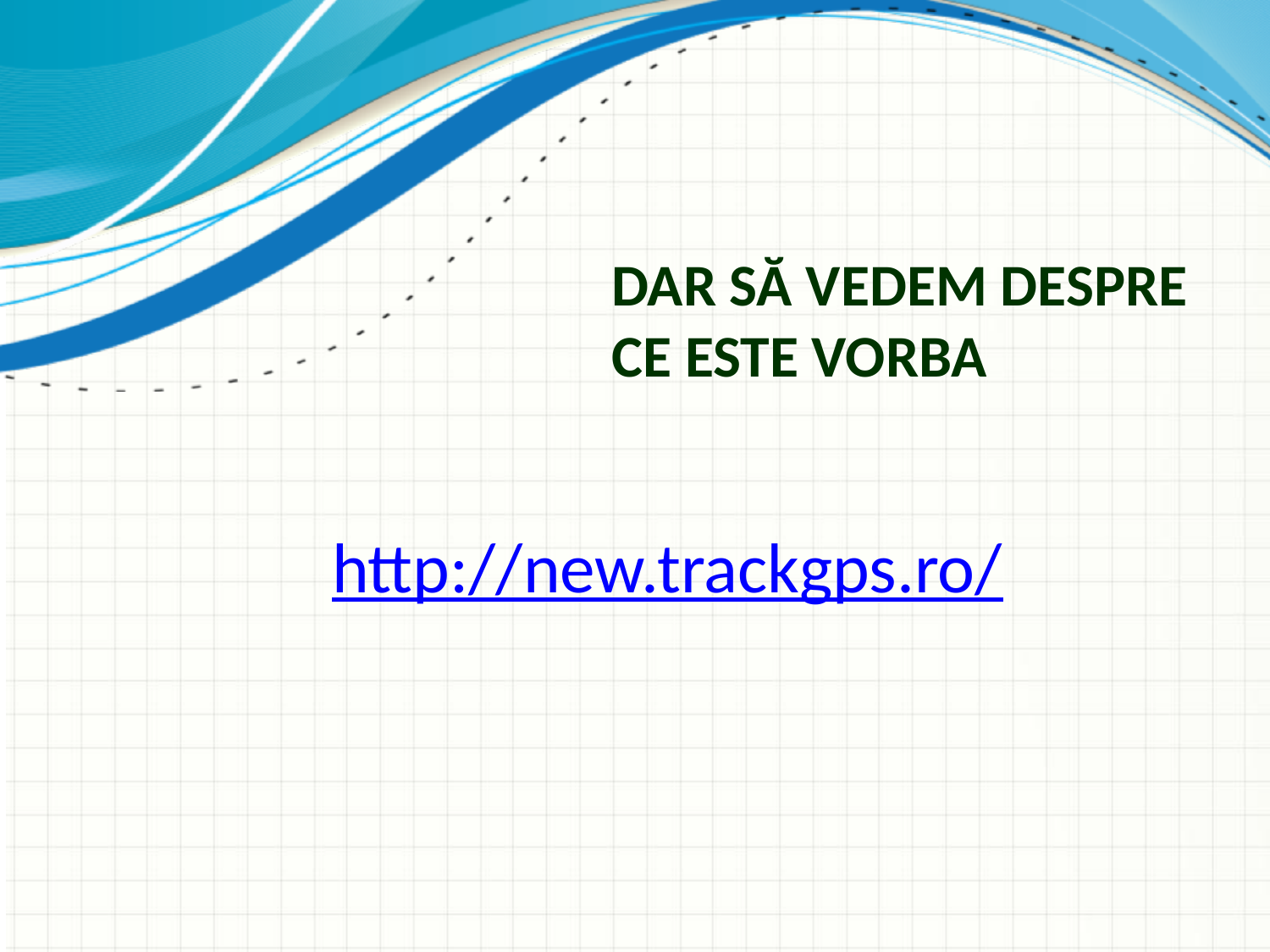

# Dar să vedem despre ce este vorba
http://new.trackgps.ro/